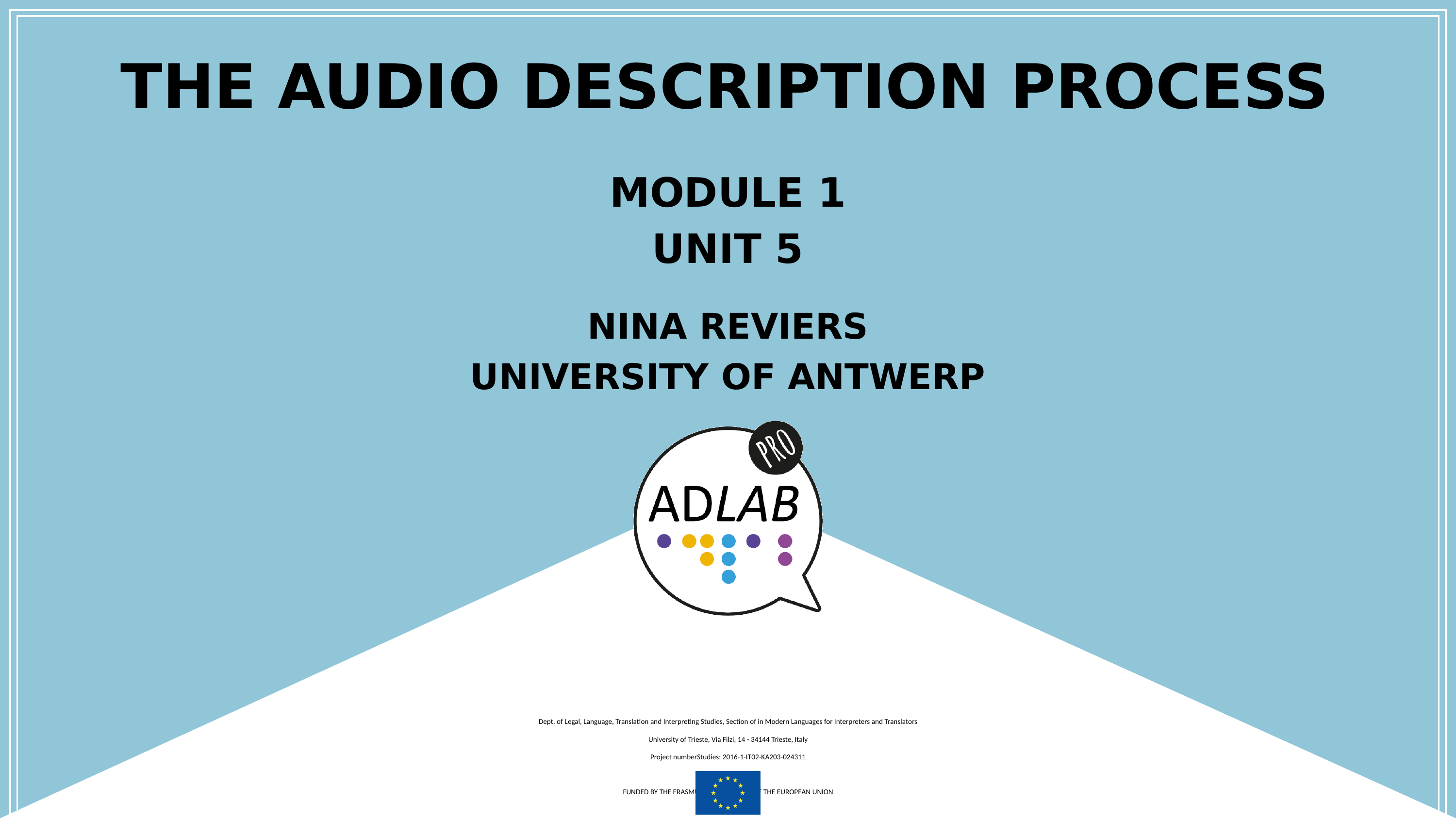

# THE AUDIO DESCRIPTION PROCESS
MODULE 1
UNIT 5
NINA REVIERS
UNIVERSITY OF ANTWERP